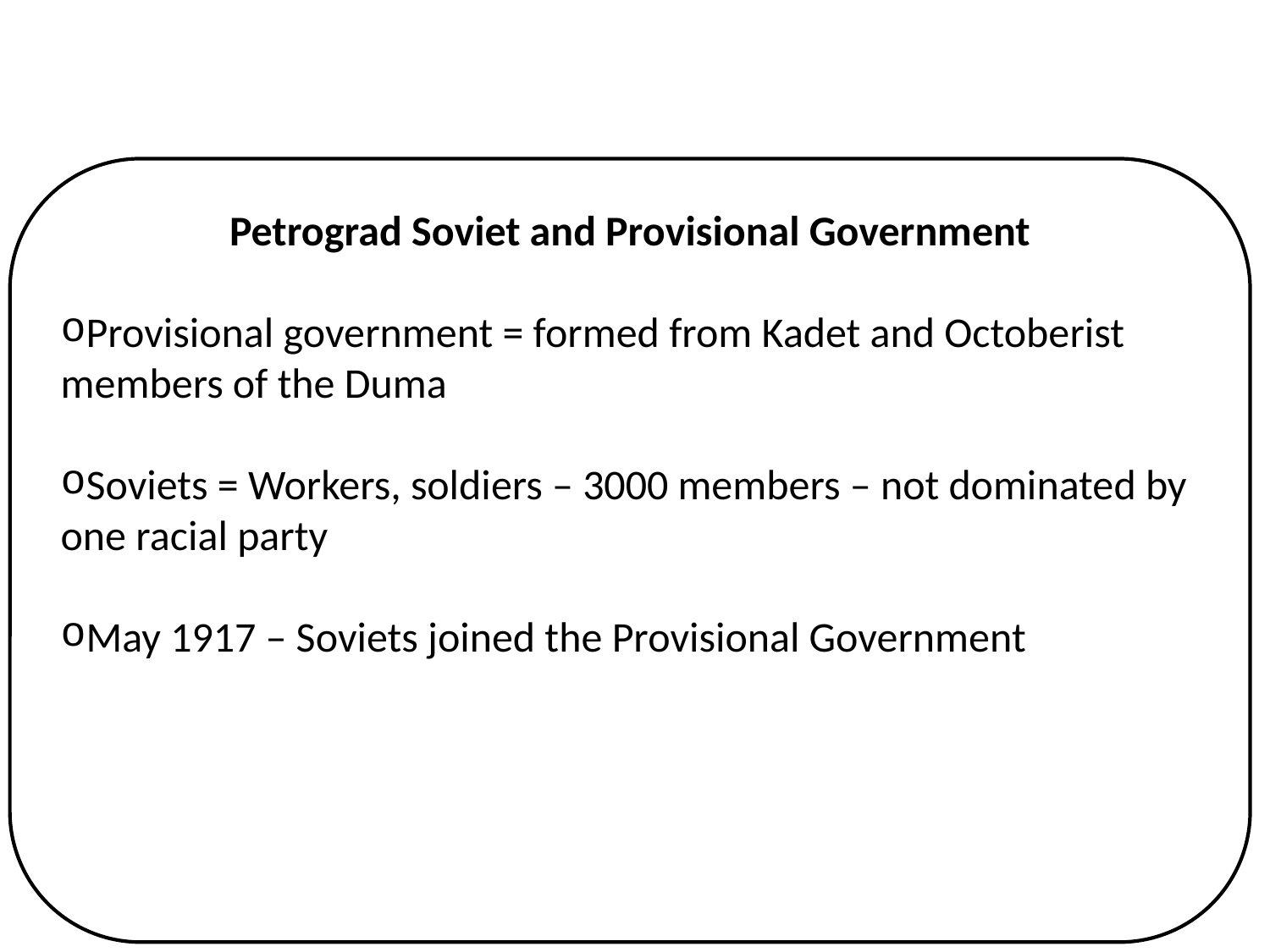

Petrograd Soviet and Provisional Government

Provisional government = formed from Kadet and Octoberist members of the Duma

Soviets = Workers, soldiers – 3000 members – not dominated by one racial party

May 1917 – Soviets joined the Provisional Government